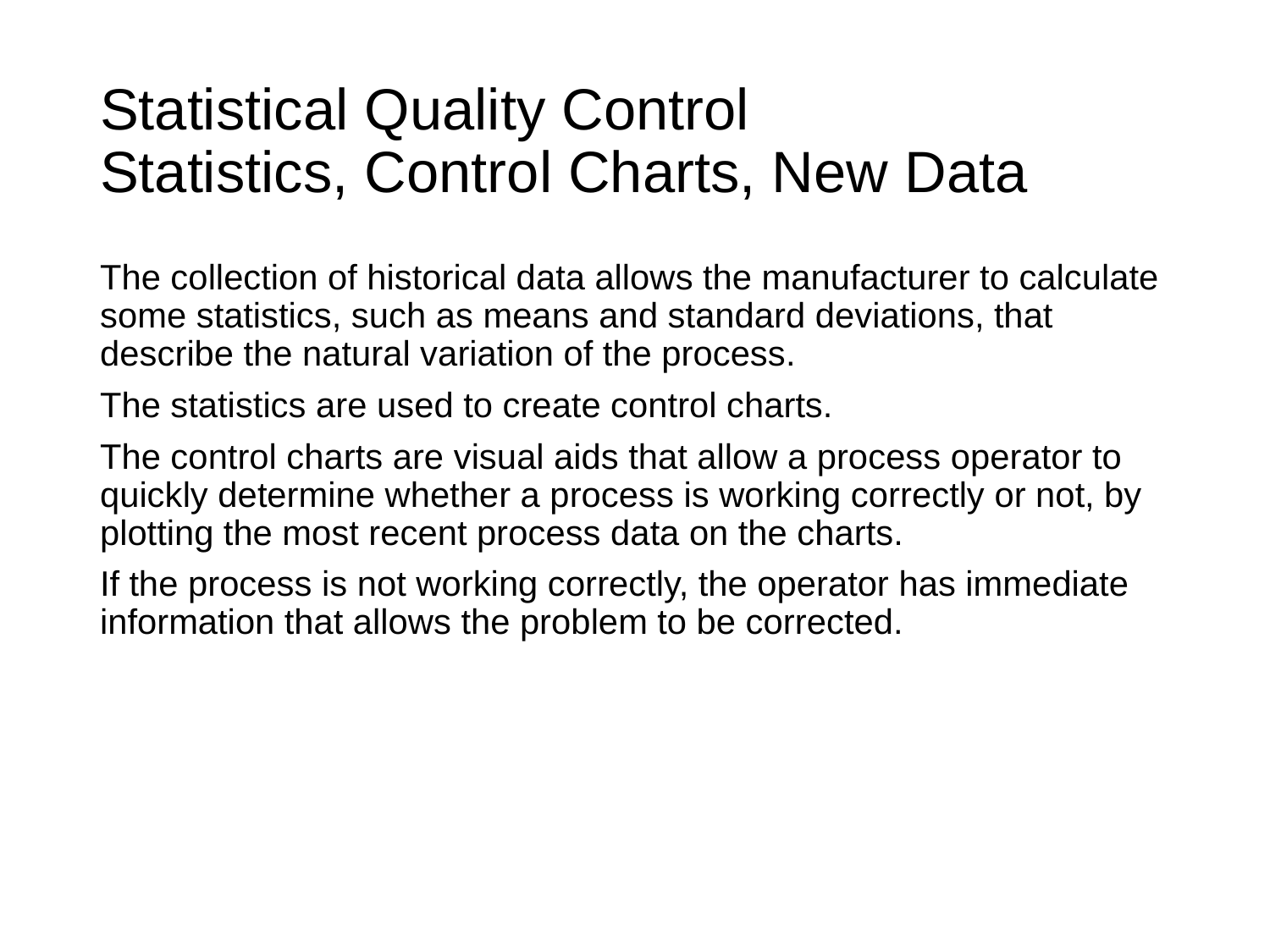

# Statistical Quality Control Statistics, Control Charts, New Data
The collection of historical data allows the manufacturer to calculate some statistics, such as means and standard deviations, that describe the natural variation of the process.
The statistics are used to create control charts.
The control charts are visual aids that allow a process operator to quickly determine whether a process is working correctly or not, by plotting the most recent process data on the charts.
If the process is not working correctly, the operator has immediate information that allows the problem to be corrected.